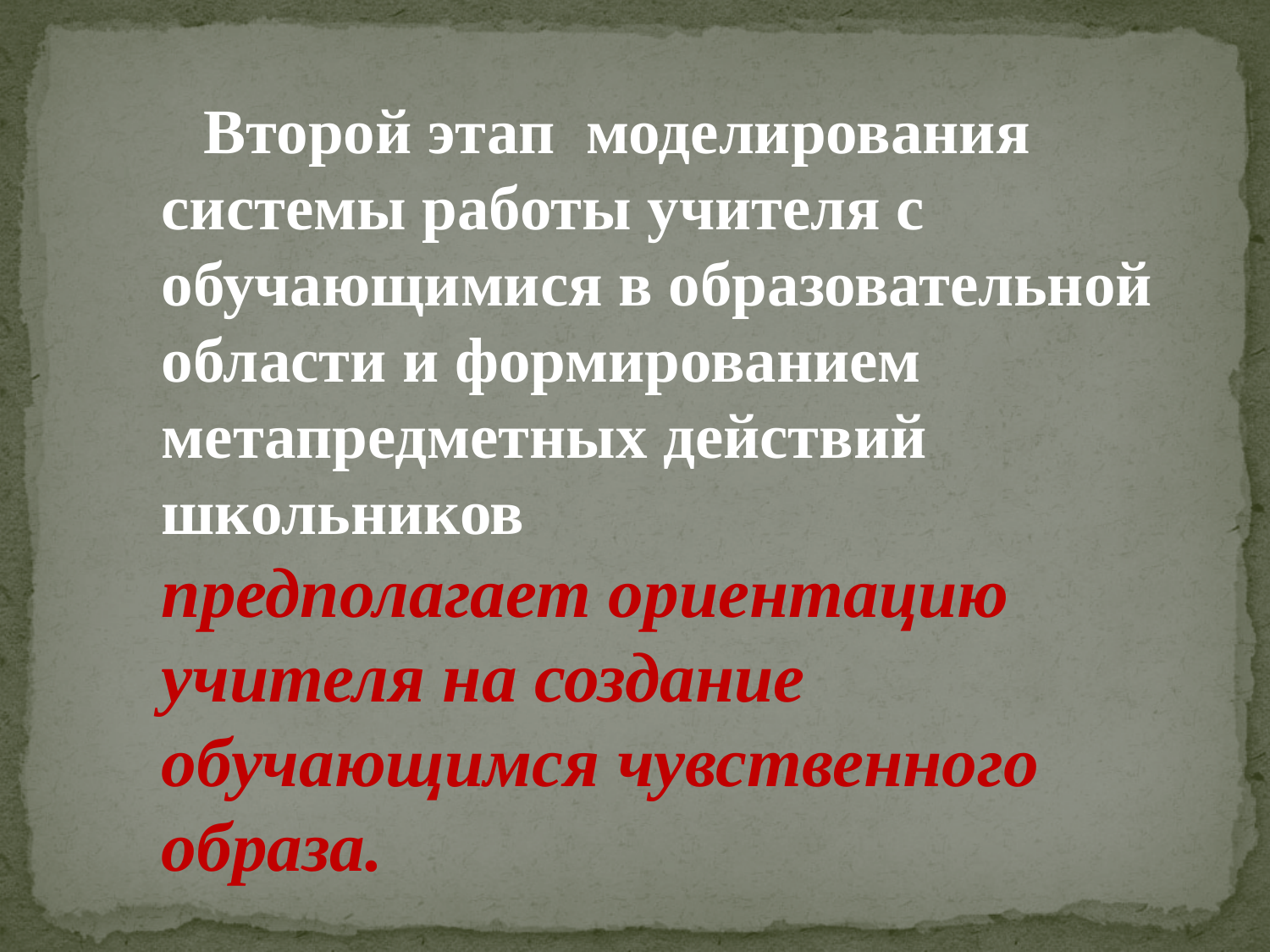

Второй этап  моделирования системы работы учителя с обучающимися в образовательной области и формированием метапредметных действий  школьников
предполагает ориентацию учителя на создание обучающимся чувственного образа.